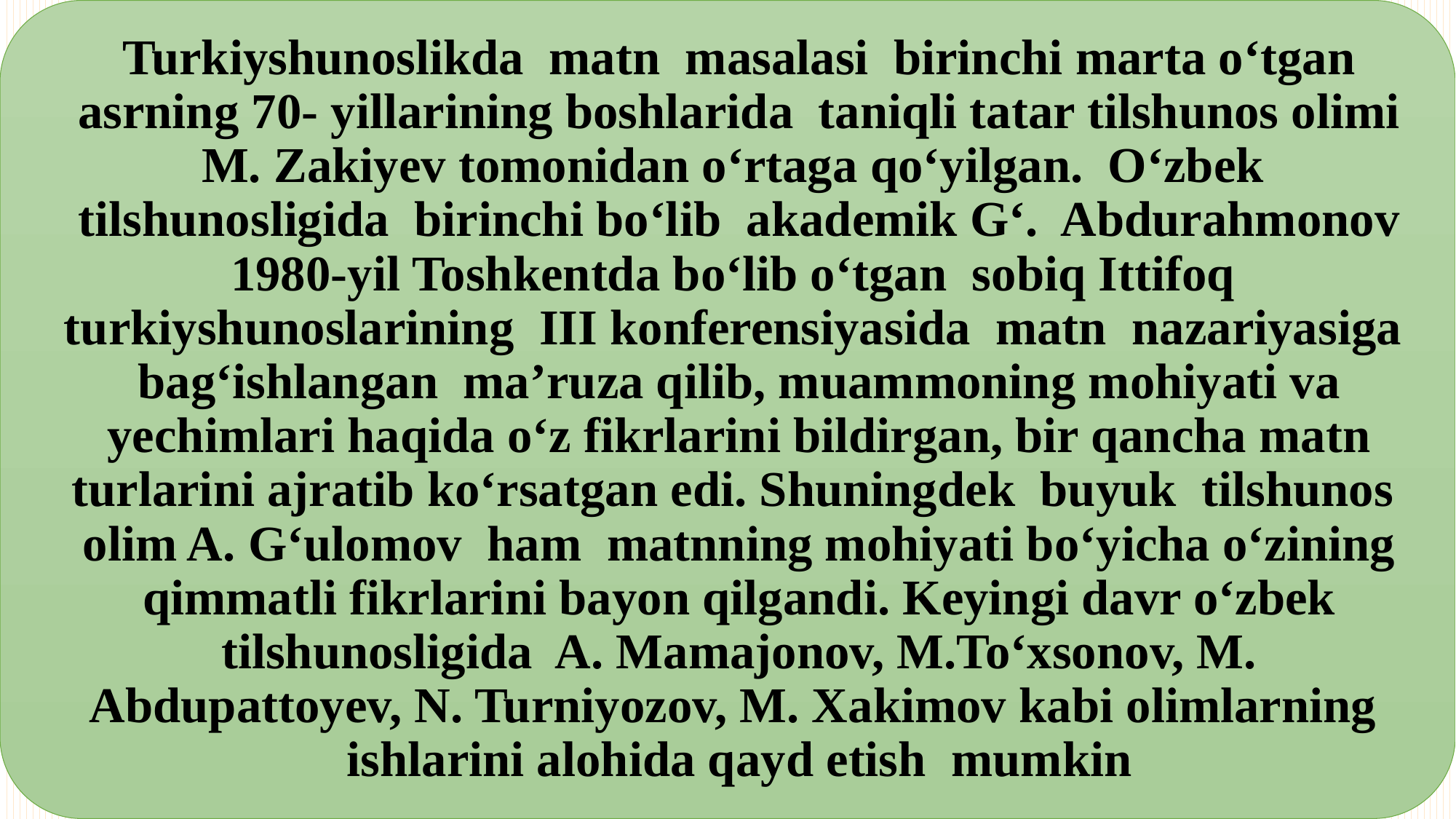

Turkiyshunoslikda  matn  masalasi  birinchi marta o‘tgan asrning 70- yillarining boshlarida  taniqli tatar tilshunos olimi M. Zakiyev tomonidan o‘rtaga qo‘yilgan.  O‘zbek  tilshunosligida  birinchi bo‘lib  akademik G‘.  Abdurahmonov 1980-yil Toshkentda bo‘lib o‘tgan  sobiq Ittifoq  turkiyshunoslarining  III konferensiyasida  matn  nazariyasiga  bag‘ishlangan  ma’ruza qilib, muammoning mohiyati va yechimlari haqida o‘z fikrlarini bildirgan, bir qancha matn turlarini ajratib ko‘rsatgan edi. Shuningdek  buyuk  tilshunos  olim A. G‘ulomov  ham  matnning mohiyati bo‘yicha o‘zining qimmatli fikrlarini bayon qilgandi. Keyingi davr o‘zbek tilshunosligida  A. Mamajonov, M.To‘xsonov, M. Abdupattoyev, N. Turniyozov, M. Xakimov kabi olimlarning  ishlarini alohida qayd etish  mumkin
#